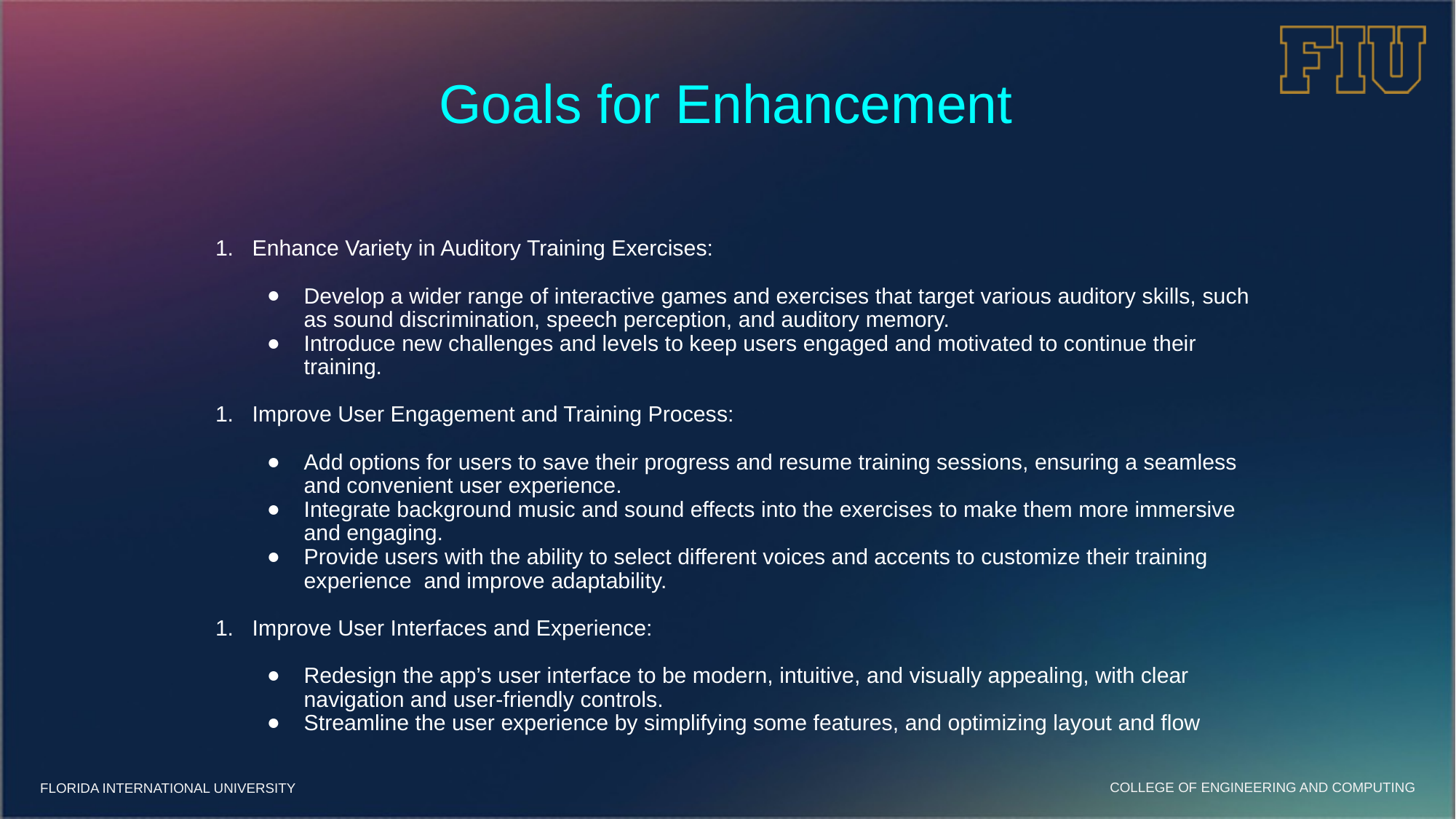

# Goals for Enhancement

Enhance Variety in Auditory Training Exercises:

Develop a wider range of interactive games and exercises that target various auditory skills, such as sound discrimination, speech perception, and auditory memory.
Introduce new challenges and levels to keep users engaged and motivated to continue their training.

Improve User Engagement and Training Process:

Add options for users to save their progress and resume training sessions, ensuring a seamless and convenient user experience.
Integrate background music and sound effects into the exercises to make them more immersive and engaging.
Provide users with the ability to select different voices and accents to customize their training experience  and improve adaptability.

Improve User Interfaces and Experience:

Redesign the app’s user interface to be modern, intuitive, and visually appealing, with clear navigation and user-friendly controls.
Streamline the user experience by simplifying some features, and optimizing layout and flow